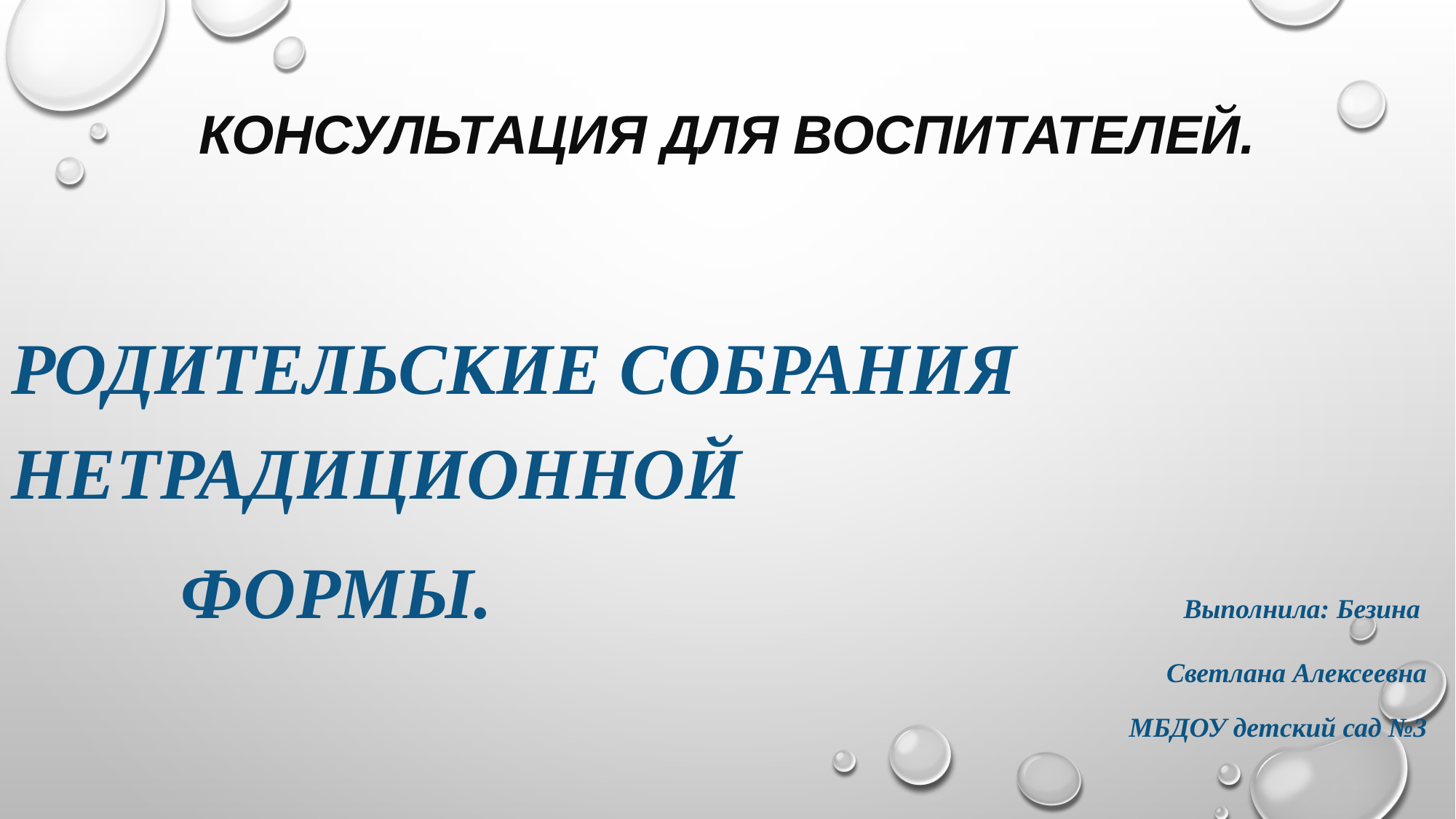

# Консультация для воспитателей.
Родительские собрания     нетрадиционной
формы.                                      Выполнила: Безина
Светлана Алексеевна
МБДОУ детский сад №3